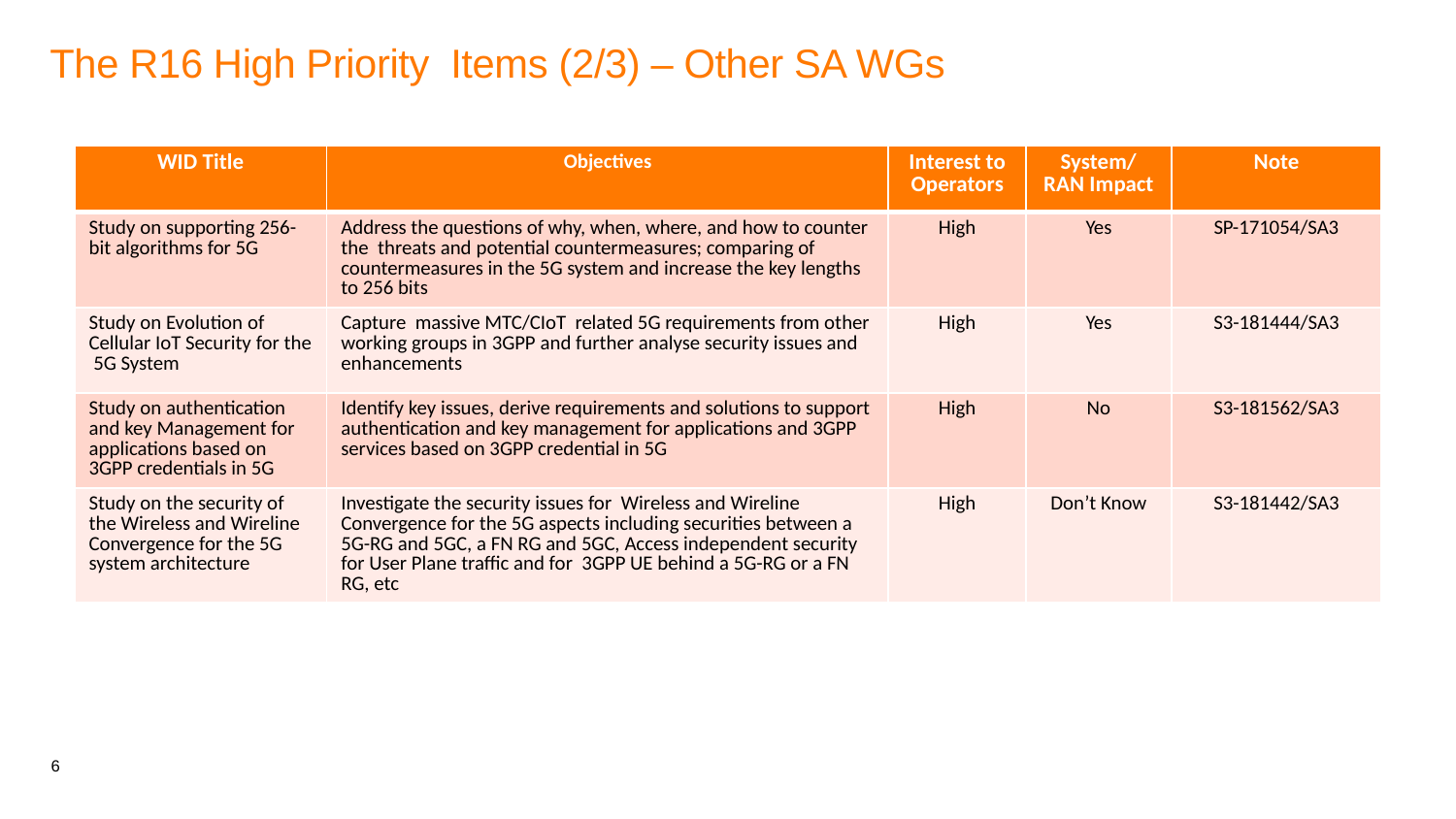

# The R16 High Priority  Items (2/3) – Other SA WGs

| WID Title | Objectives | Interest to Operators | System/RAN Impact | Note |
| --- | --- | --- | --- | --- |
| Study on supporting 256-bit algorithms for 5G | Address the questions of why, when, where, and how to counter the threats and potential countermeasures; comparing of countermeasures in the 5G system and increase the key lengths to 256 bits | High | Yes | SP-171054/SA3 |
| Study on Evolution of Cellular IoT Security for the 5G System | Capture massive MTC/CIoT related 5G requirements from other working groups in 3GPP and further analyse security issues and enhancements | High | Yes | S3-181444/SA3 |
| Study on authentication and key Management for applications based on 3GPP credentials in 5G | Identify key issues, derive requirements and solutions to support authentication and key management for applications and 3GPP services based on 3GPP credential in 5G | High | No | S3-181562/SA3 |
| Study on the security of the Wireless and Wireline Convergence for the 5G system architecture | Investigate the security issues for Wireless and Wireline Convergence for the 5G aspects including securities between a 5G-RG and 5GC, a FN RG and 5GC, Access independent security for User Plane traffic and for 3GPP UE behind a 5G-RG or a FN RG, etc | High | Don’t Know | S3-181442/SA3 |